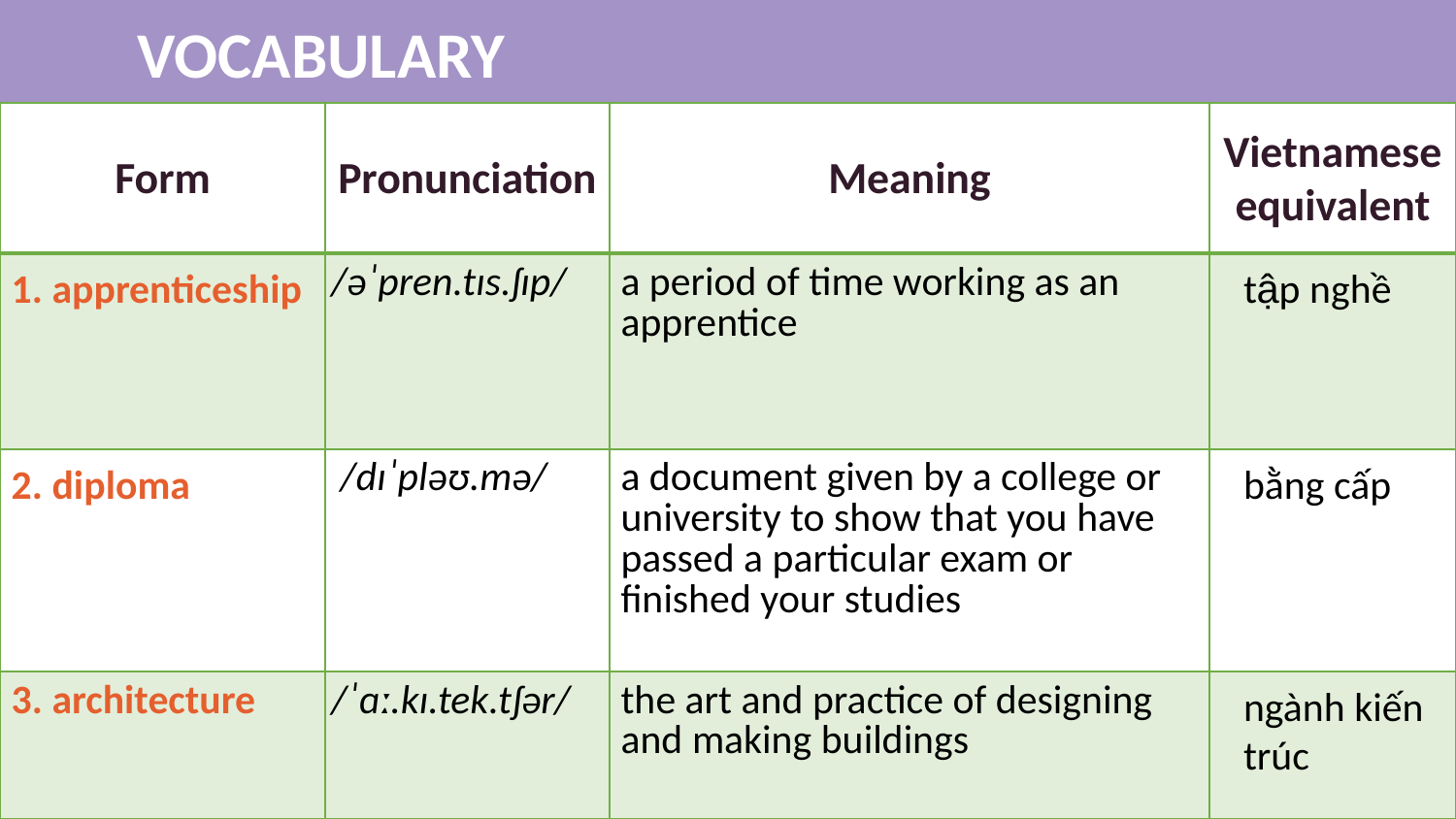

VOCABULARY
| Form | Pronunciation | Meaning | Vietnamese equivalent |
| --- | --- | --- | --- |
| 1. apprenticeship | /əˈpren.tɪs.ʃɪp/ | a period of time working as an apprentice | tập nghề |
| 2. diploma | /dɪˈpləʊ.mə/ | a document given by a college or university to show that you have passed a particular exam or finished your studies | bằng cấp |
| 3. architecture | /ˈɑː.kɪ.tek.tʃər/ | the art and practice of designing and making buildings | ngành kiến ​​​​trúc |